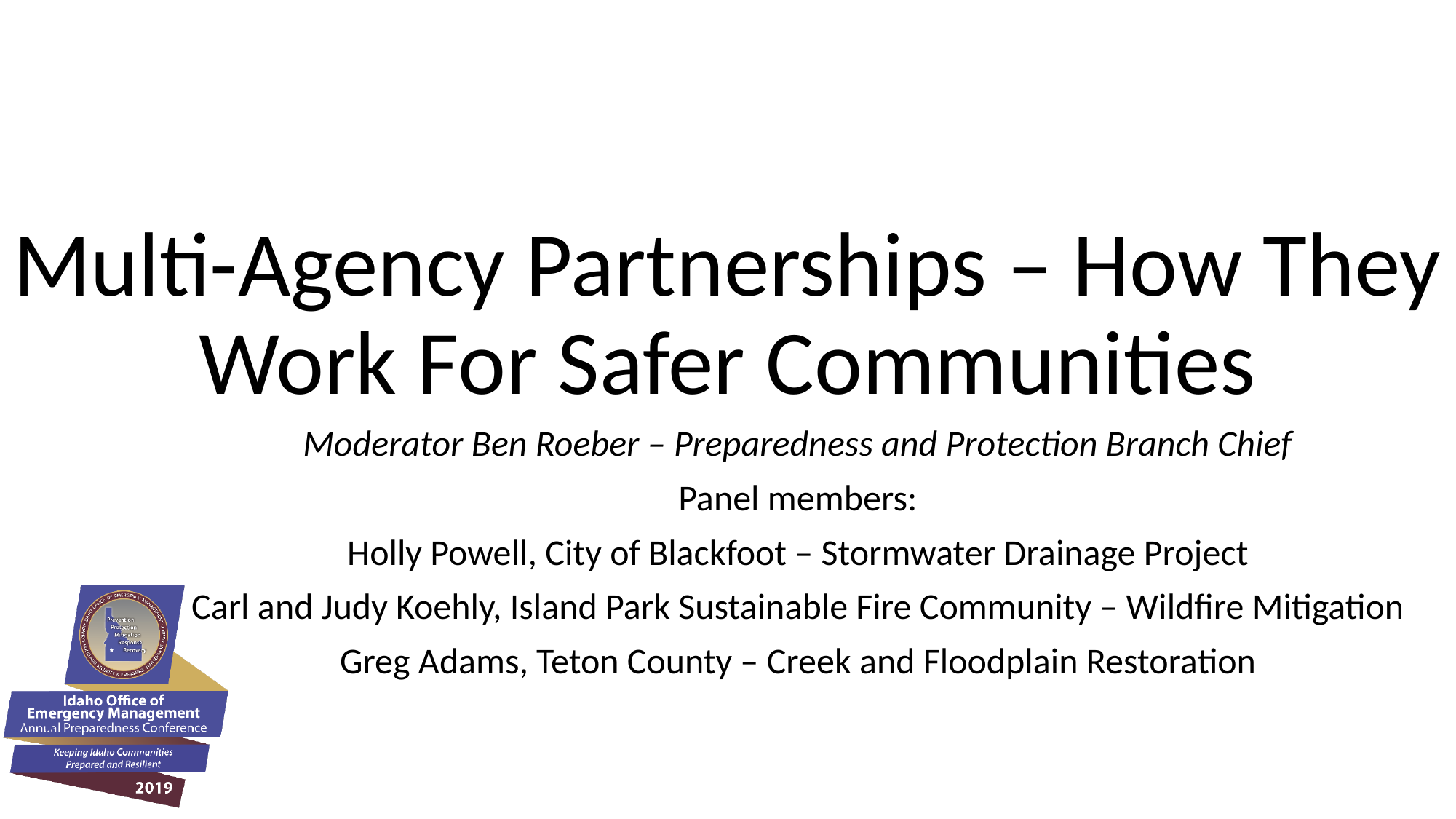

# Multi-Agency Partnerships – How They Work For Safer Communities
Moderator Ben Roeber – Preparedness and Protection Branch Chief
Panel members:
Holly Powell, City of Blackfoot – Stormwater Drainage Project
Carl and Judy Koehly, Island Park Sustainable Fire Community – Wildfire Mitigation
Greg Adams, Teton County – Creek and Floodplain Restoration